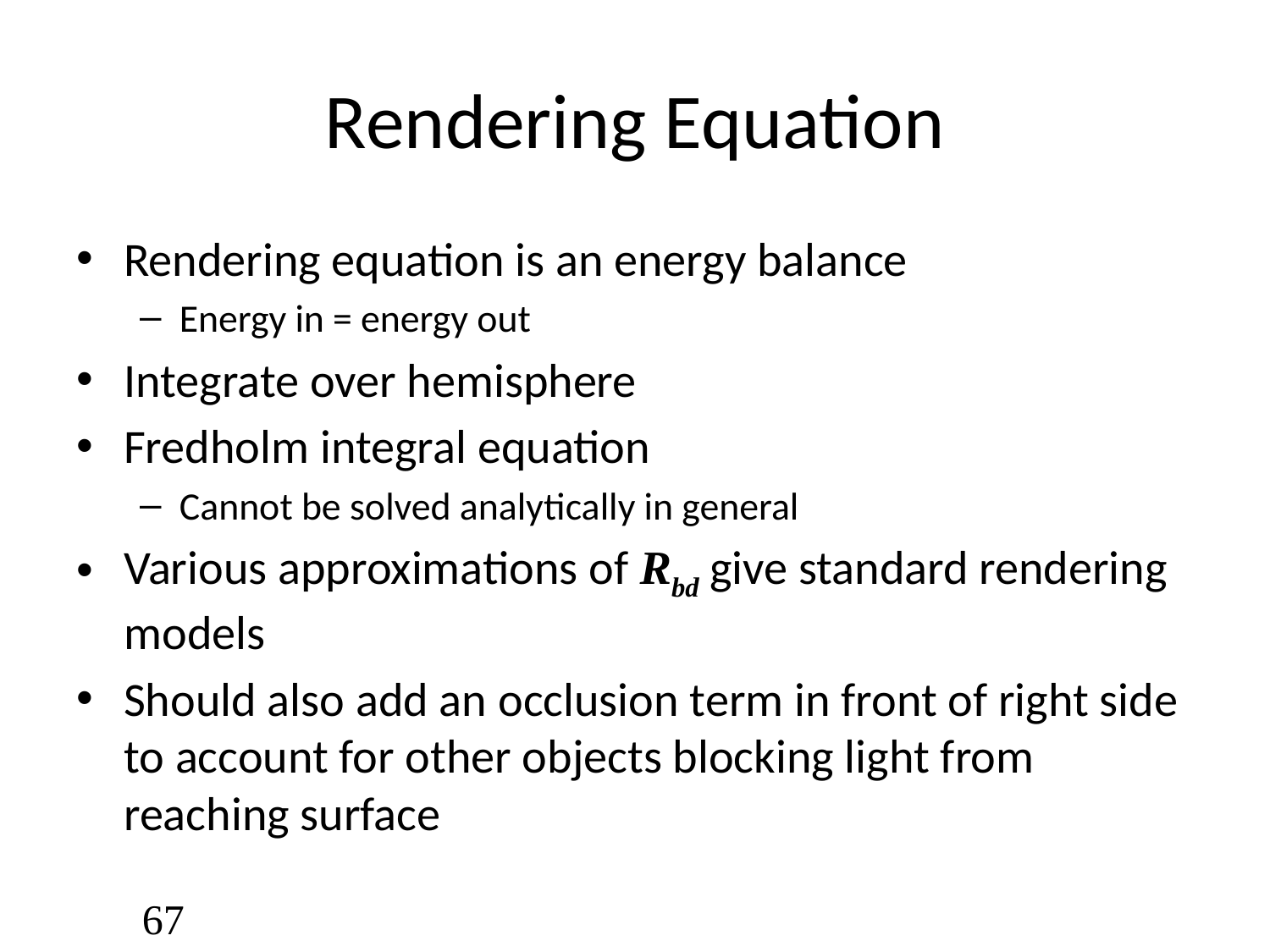

# Rendering Equation
Rendering equation is an energy balance
Energy in = energy out
Integrate over hemisphere
Fredholm integral equation
Cannot be solved analytically in general
Various approximations of Rbd give standard rendering models
Should also add an occlusion term in front of right side to account for other objects blocking light from reaching surface
67